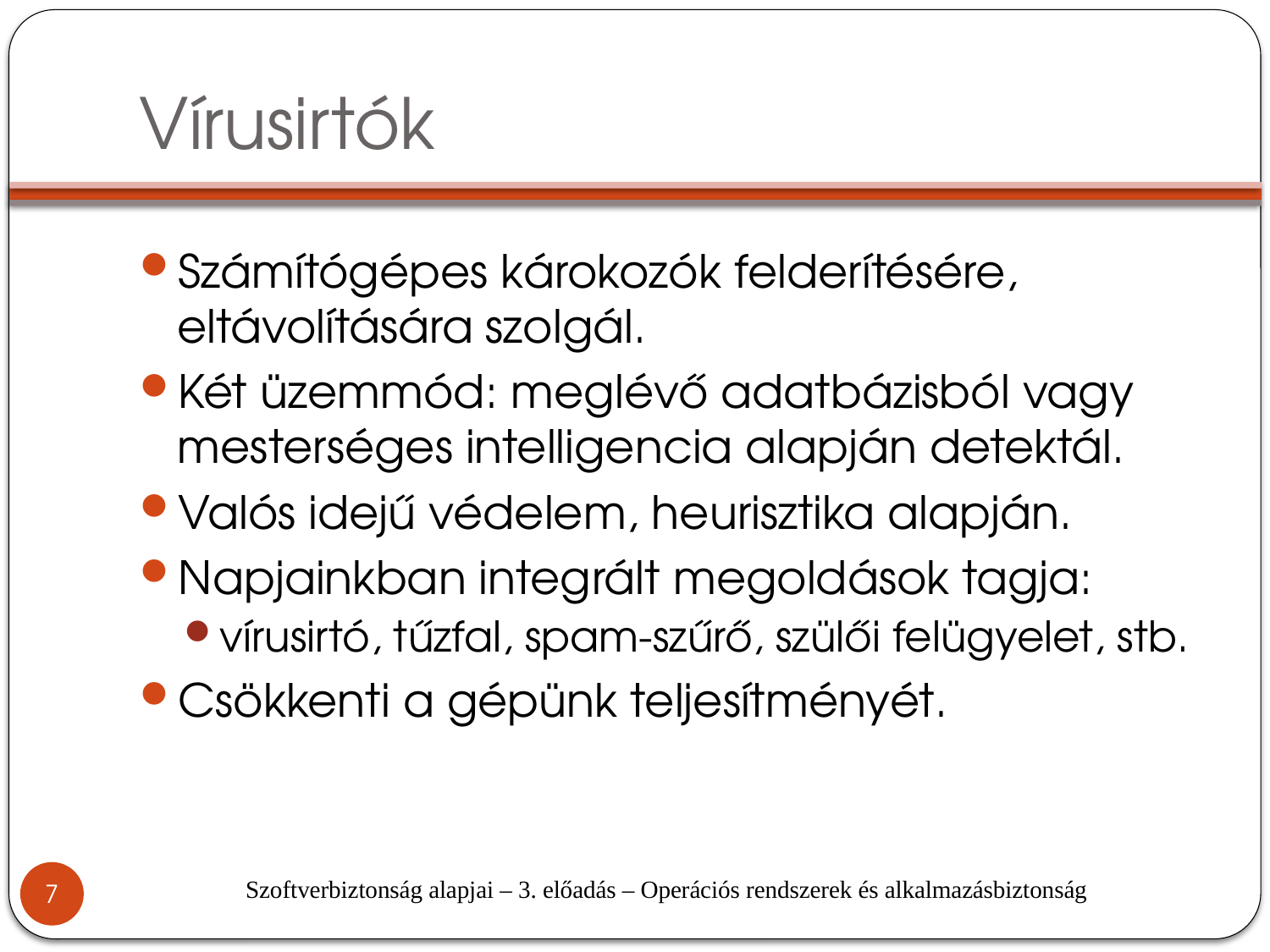

# Vírusirtók
Számítógépes károkozók felderítésére, eltávolítására szolgál.
Két üzemmód: meglévő adatbázisból vagy mesterséges intelligencia alapján detektál.
Valós idejű védelem, heurisztika alapján.
Napjainkban integrált megoldások tagja:
vírusirtó, tűzfal, spam-szűrő, szülői felügyelet, stb.
Csökkenti a gépünk teljesítményét.
Szoftverbiztonság alapjai – 3. előadás – Operációs rendszerek és alkalmazásbiztonság
7